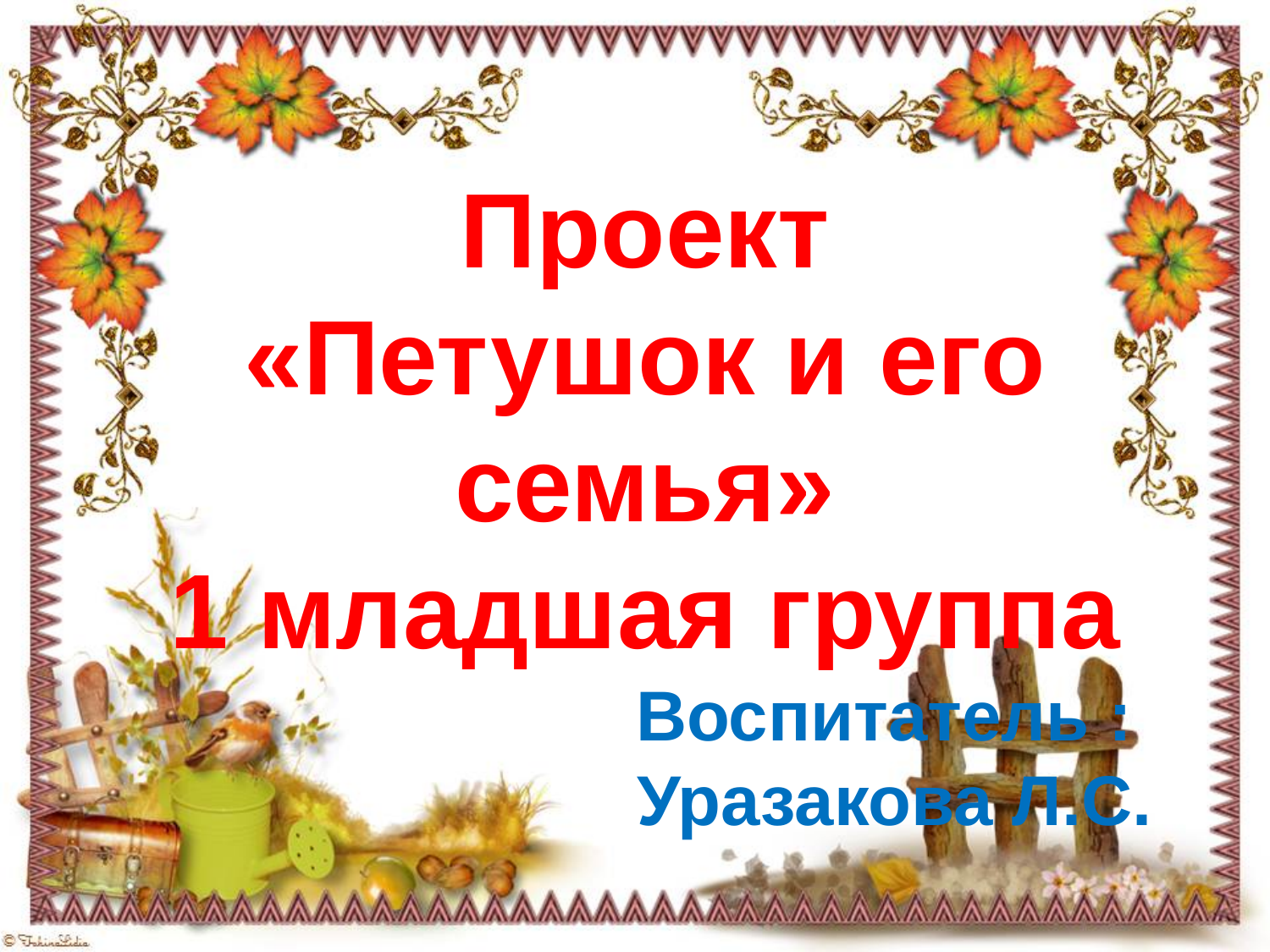

Проект
«Петушок и его семья»
1 младшая группа
Воспитатель :
Уразакова Л.С.